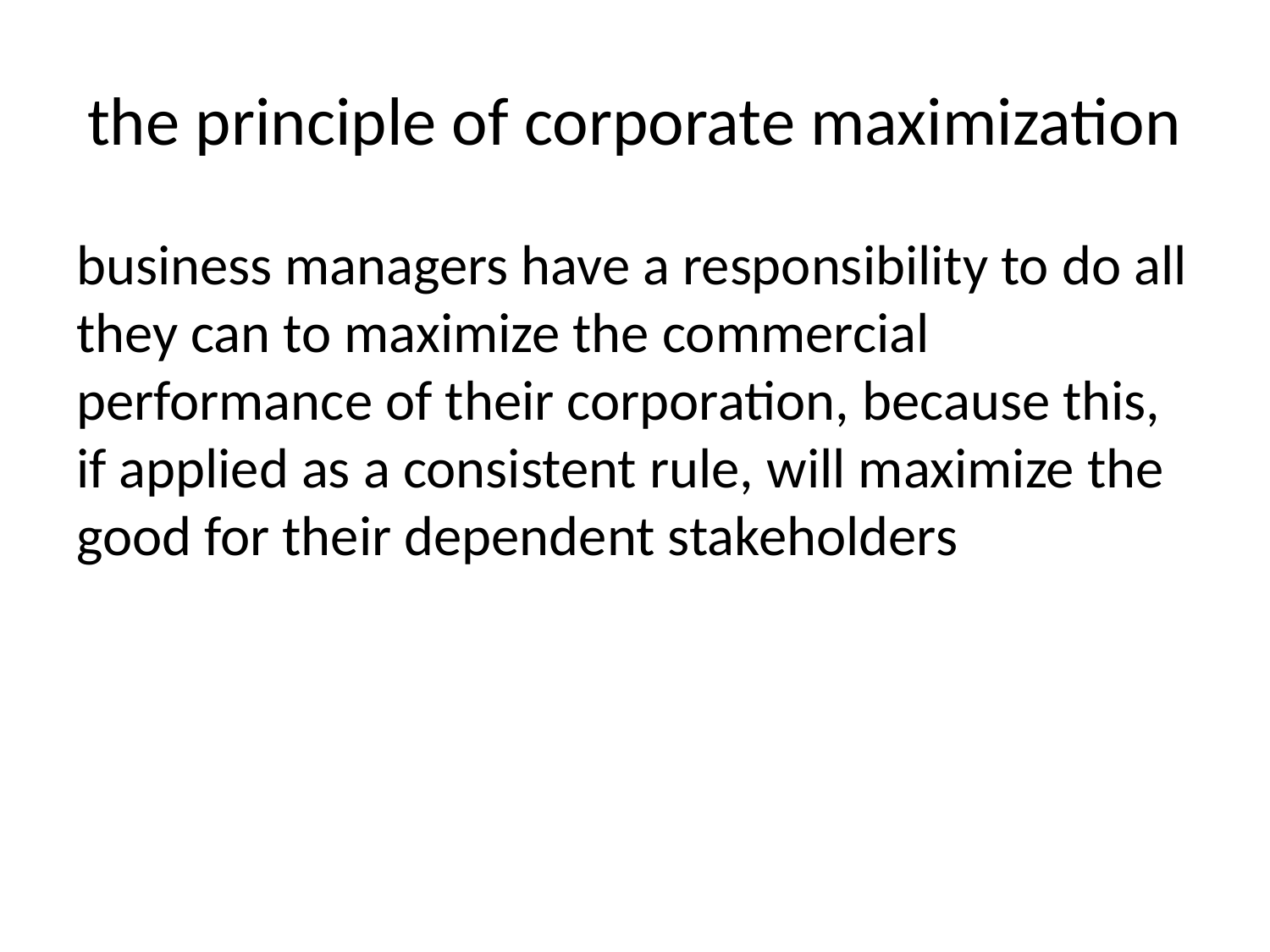

# the principle of corporate maximization
business managers have a responsibility to do all they can to maximize the commercial performance of their corporation, because this, if applied as a consistent rule, will maximize the good for their dependent stakeholders